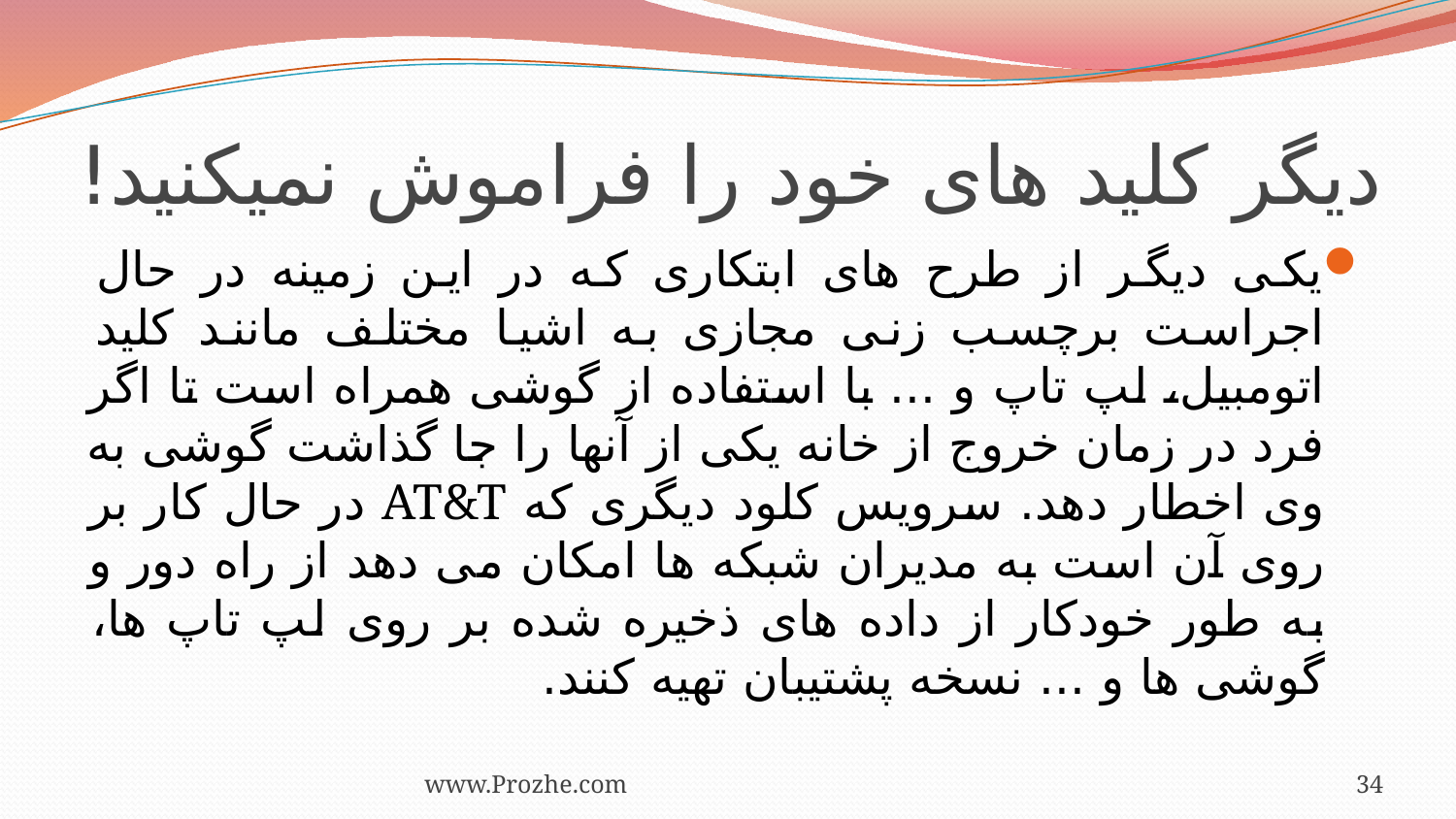

# ديگر کليد های خود را فراموش نميکنيد!
یکی دیگر از طرح های ابتکاری که در این زمینه در حال اجراست برچسب زنی مجازی به اشیا مختلف مانند کلید اتومبیل، لپ تاپ و ... با استفاده از گوشی همراه است تا اگر فرد در زمان خروج از خانه یکی از آنها را جا گذاشت گوشی به وی اخطار دهد. سرویس کلود دیگری که AT&T در حال کار بر روی آن است به مدیران شبکه ها امکان می دهد از راه دور و به طور خودکار از داده های ذخیره شده بر روی لپ تاپ ها، گوشی ها و ... نسخه پشتیبان تهیه کنند.
www.Prozhe.com
34